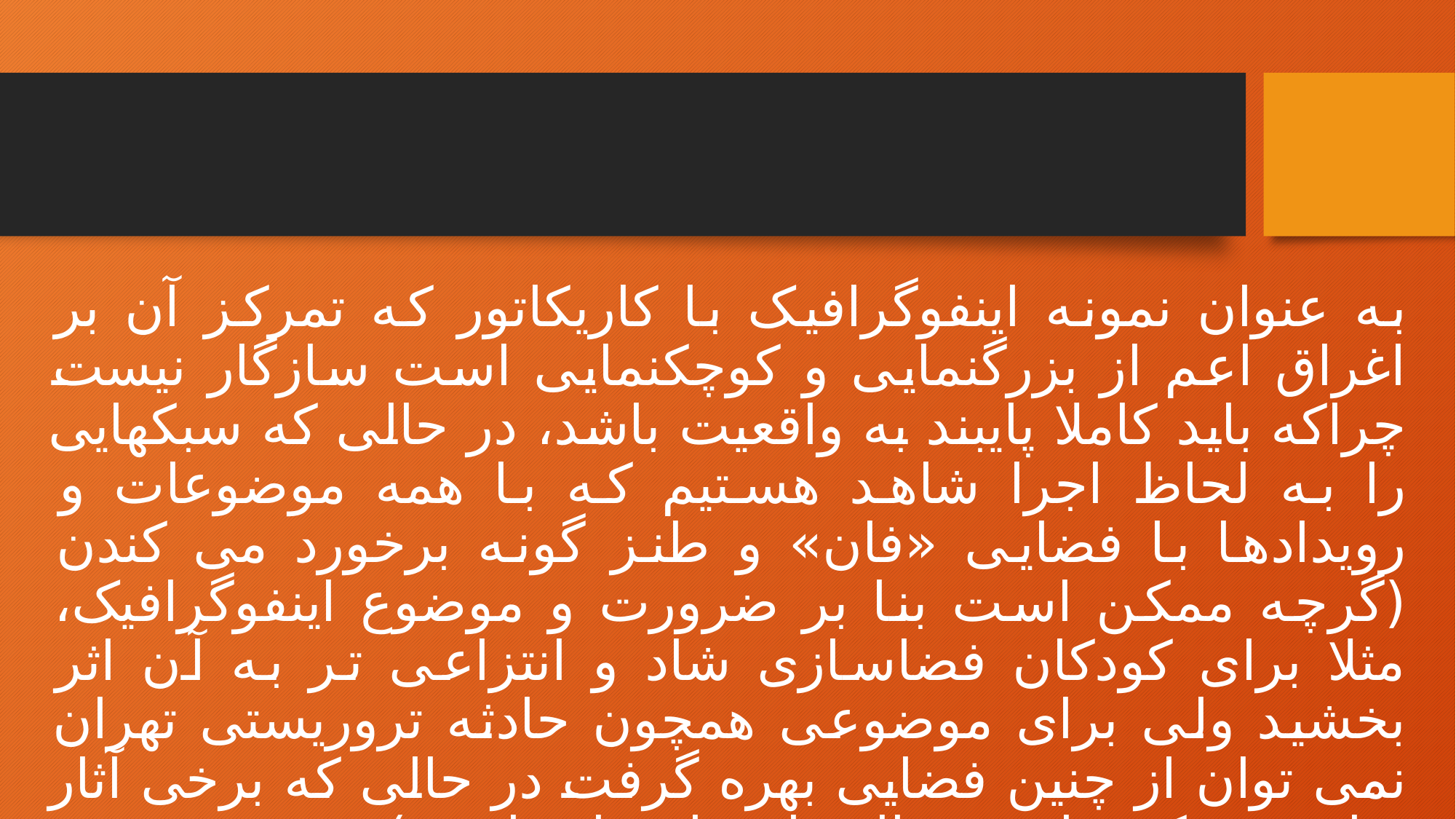

به عنوان نمونه اینفوگرافیک با کاریکاتور که تمرکز آن بر اغراق اعم از بزرگنمایی و کوچکنمایی است سازگار نیست چراکه باید کاملا پایبند به واقعیت باشد، در حالی که سبکهایی را به لحاظ اجرا شاهد هستیم که با همه موضوعات و رویدادها با فضایی «فان» و طنز گونه برخورد می کندن (گرچه ممکن است بنا بر ضرورت و موضوع اینفوگرافیک، مثلا برای کودکان فضاسازی شاد و انتزاعی تر به آن اثر بخشید ولی برای موضوعی همچون حادثه تروریستی تهران نمی توان از چنین فضایی بهره گرفت در حالی که برخی آثار تولیدی، عکس این مساله را نشان داده است).